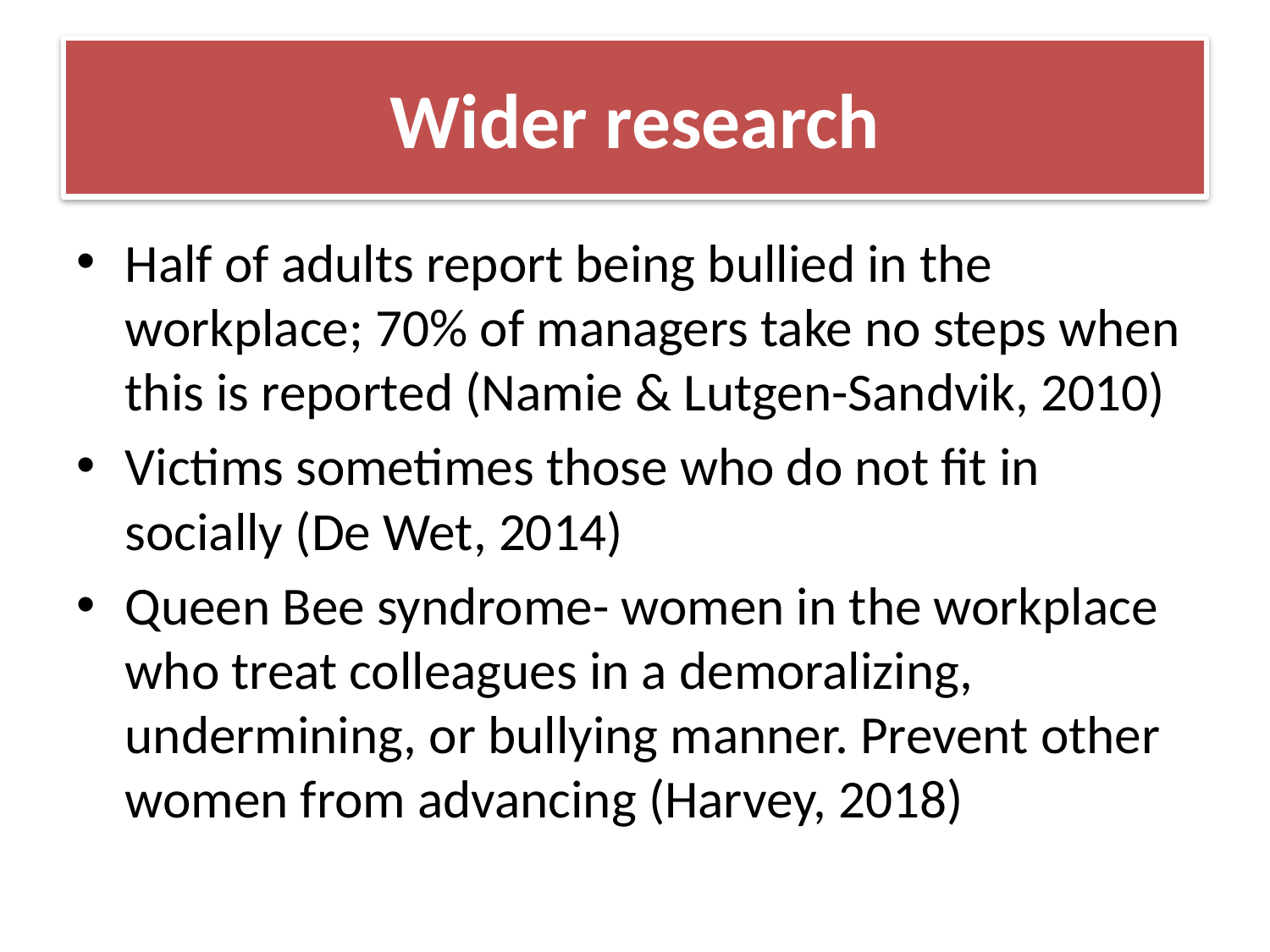

# Wider research
Half of adults report being bullied in the workplace; 70% of managers take no steps when this is reported (Namie & Lutgen-Sandvik, 2010)
Victims sometimes those who do not fit in socially (De Wet, 2014)
Queen Bee syndrome- women in the workplace who treat colleagues in a demoralizing, undermining, or bullying manner. Prevent other women from advancing (Harvey, 2018)